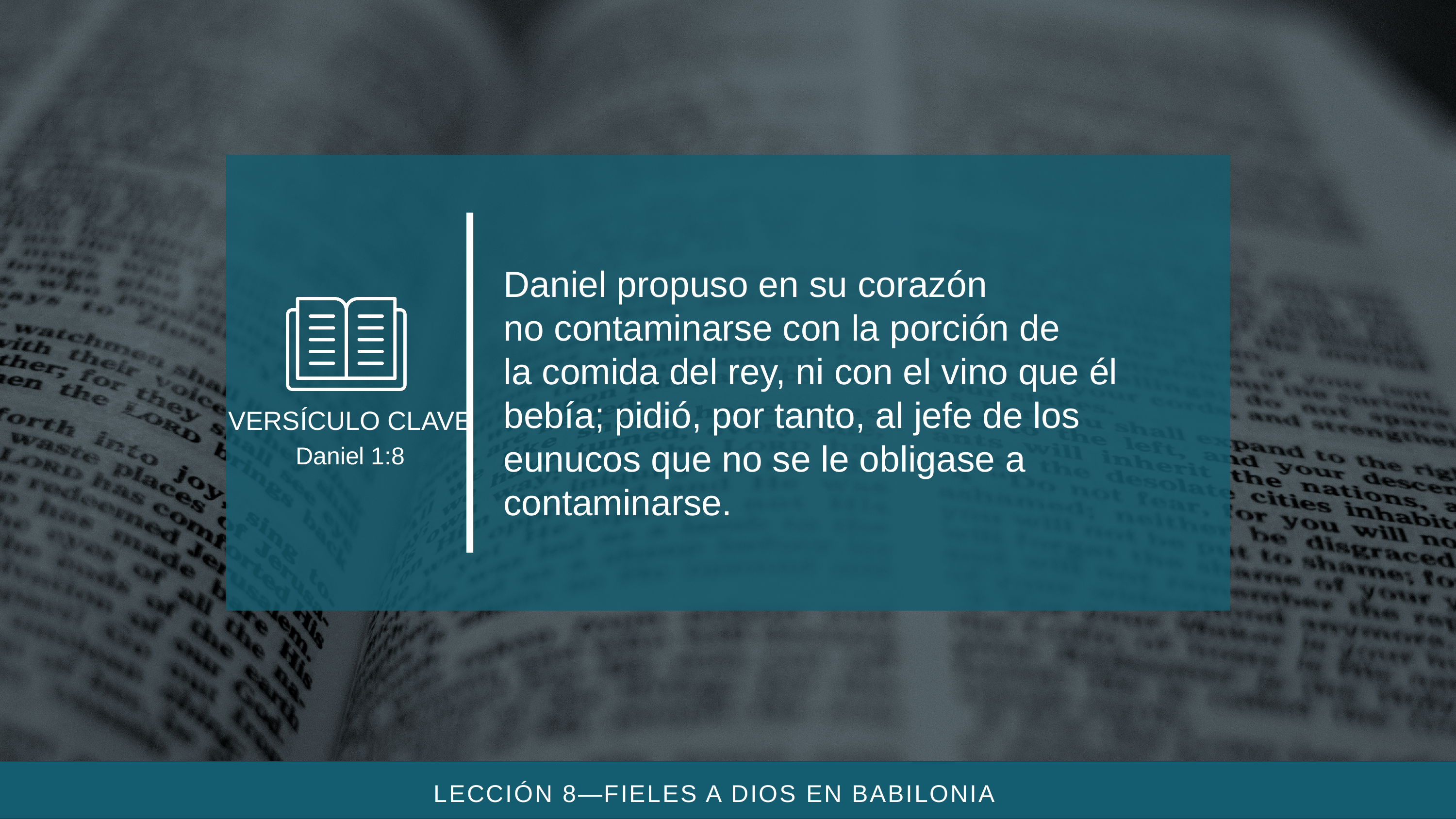

Daniel propuso en su corazón
no contaminarse con la porción de
la comida del rey, ni con el vino que él bebía; pidió, por tanto, al jefe de los eunucos que no se le obligase a contaminarse.